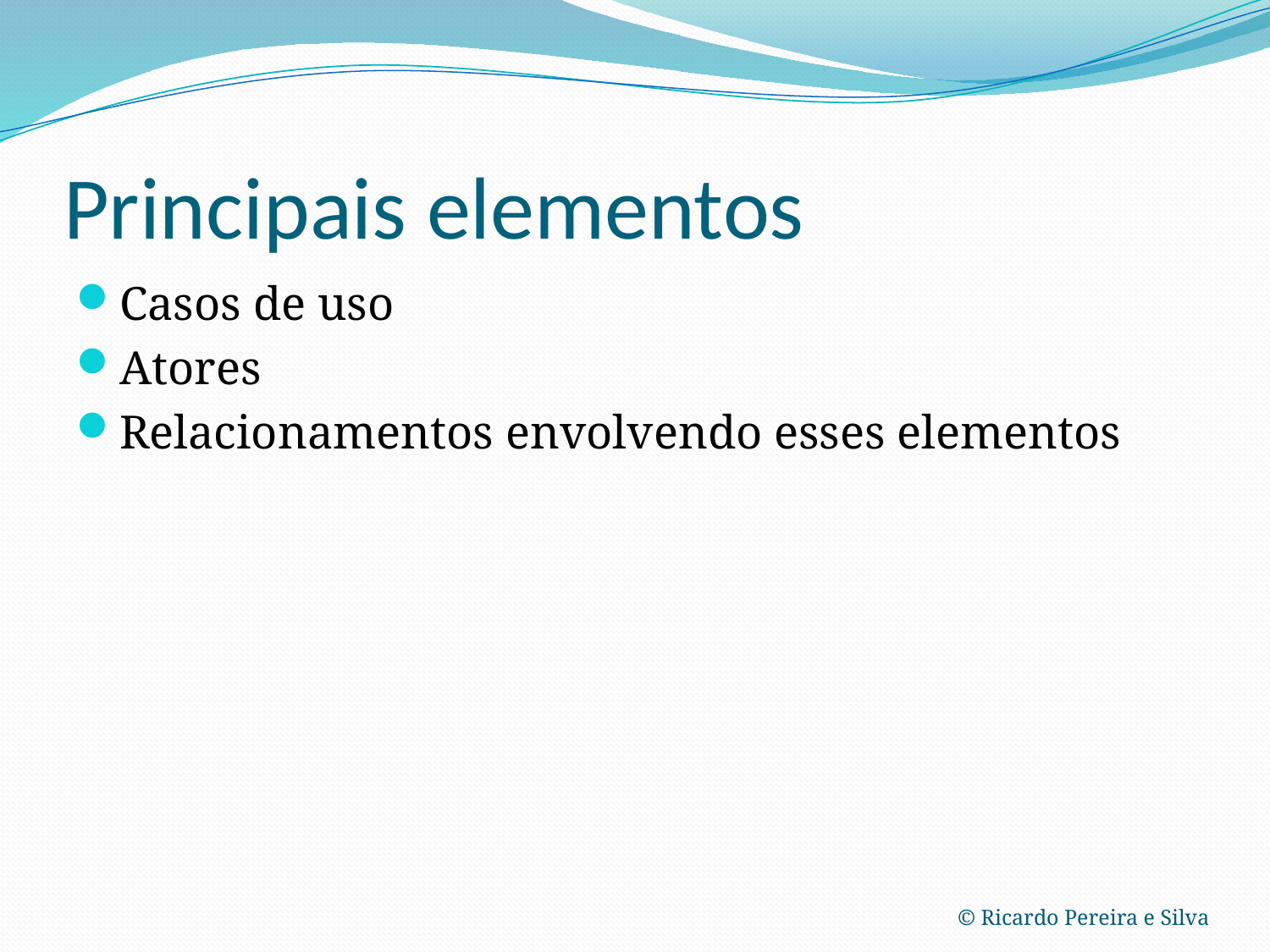

# Principais elementos
Casos de uso
Atores
Relacionamentos envolvendo esses elementos
© Ricardo Pereira e Silva